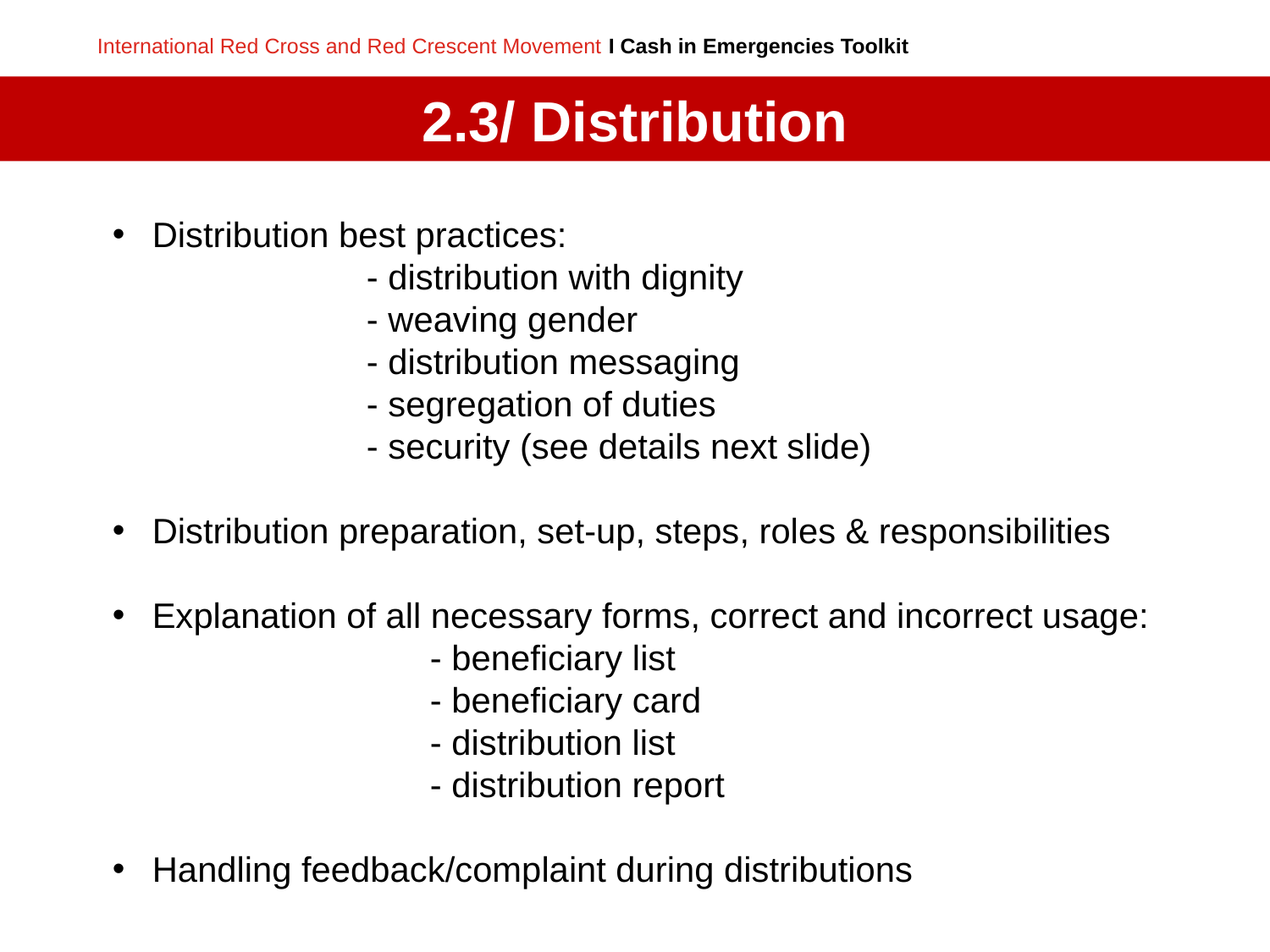

# 2.3/ Distribution
Distribution best practices:
		- distribution with dignity
		- weaving gender
		- distribution messaging
		- segregation of duties
		- security (see details next slide)

Distribution preparation, set-up, steps, roles & responsibilities

Explanation of all necessary forms, correct and incorrect usage:
		- beneficiary list
		- beneficiary card
		- distribution list
		- distribution report

Handling feedback/complaint during distributions